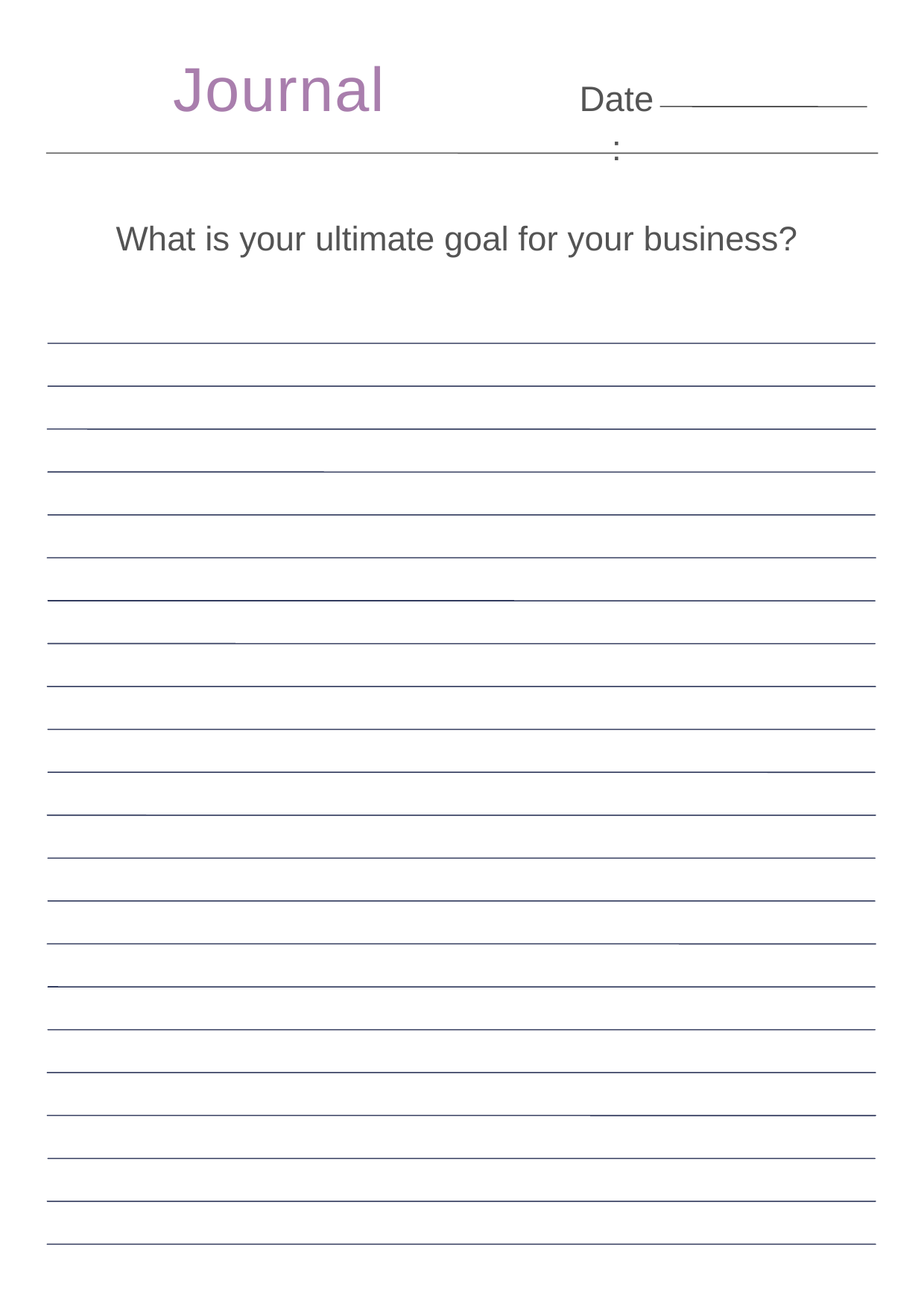

Journal
Date:

What is your ultimate goal for your business?